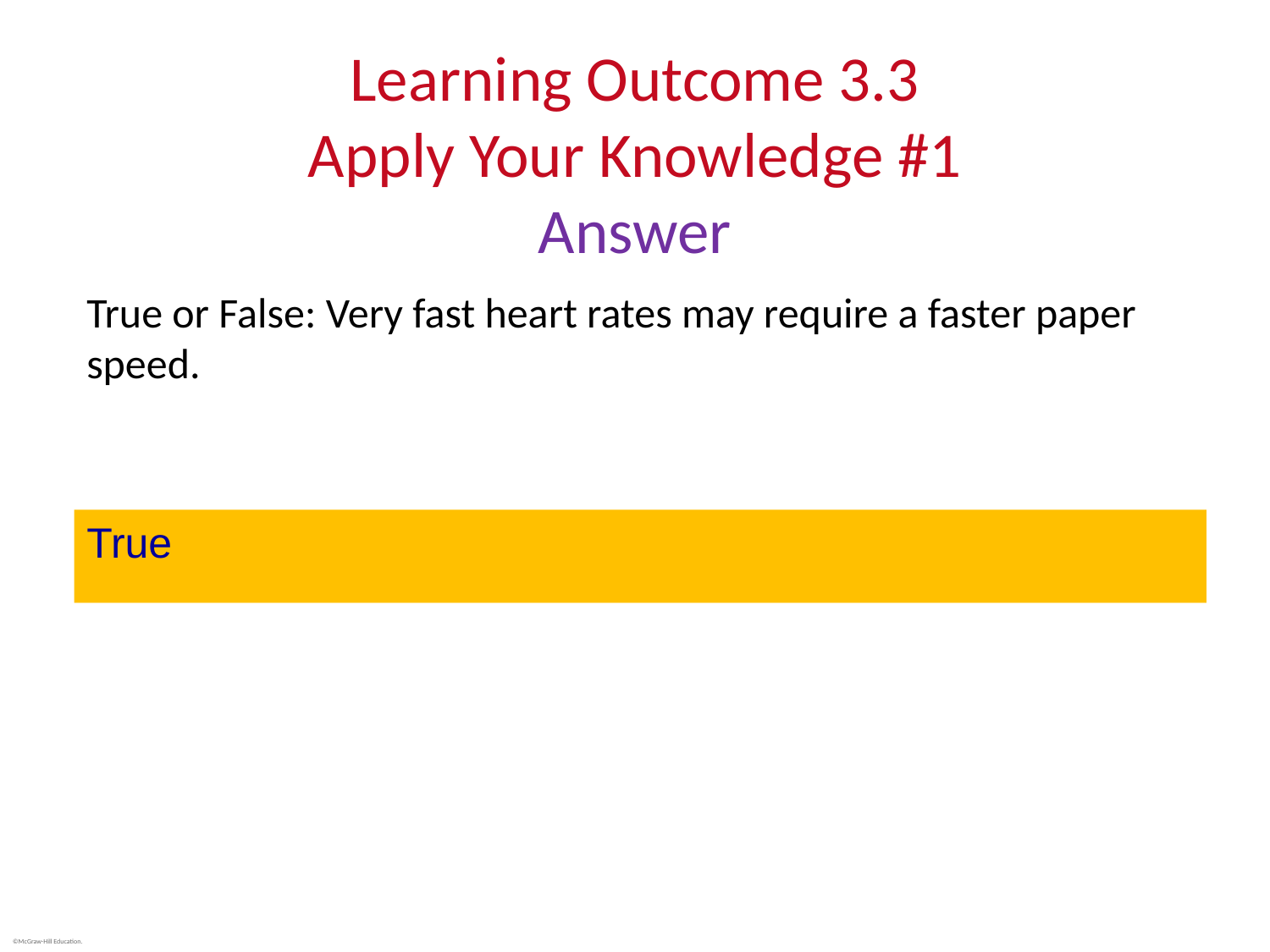

# Learning Outcome 3.3 Apply Your Knowledge #1 Answer
True or False: Very fast heart rates may require a faster paper speed.
True